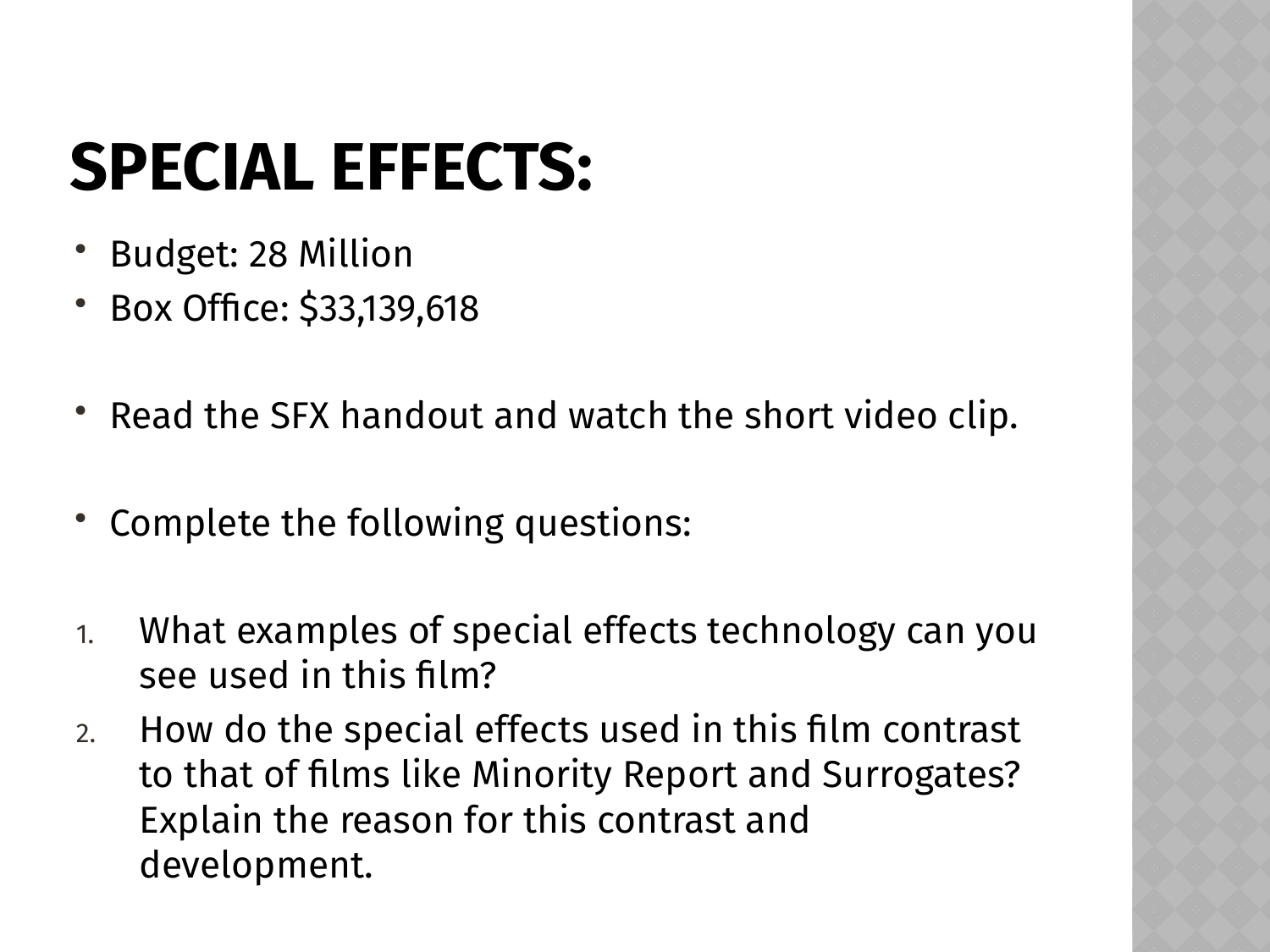

# SPECIAL EFFECTS:
Budget: 28 Million
Box Office: $33,139,618

Read the SFX handout and watch the short video clip.

Complete the following questions:

What examples of special effects technology can you see used in this film?
How do the special effects used in this film contrast to that of films like Minority Report and Surrogates? Explain the reason for this contrast and development.